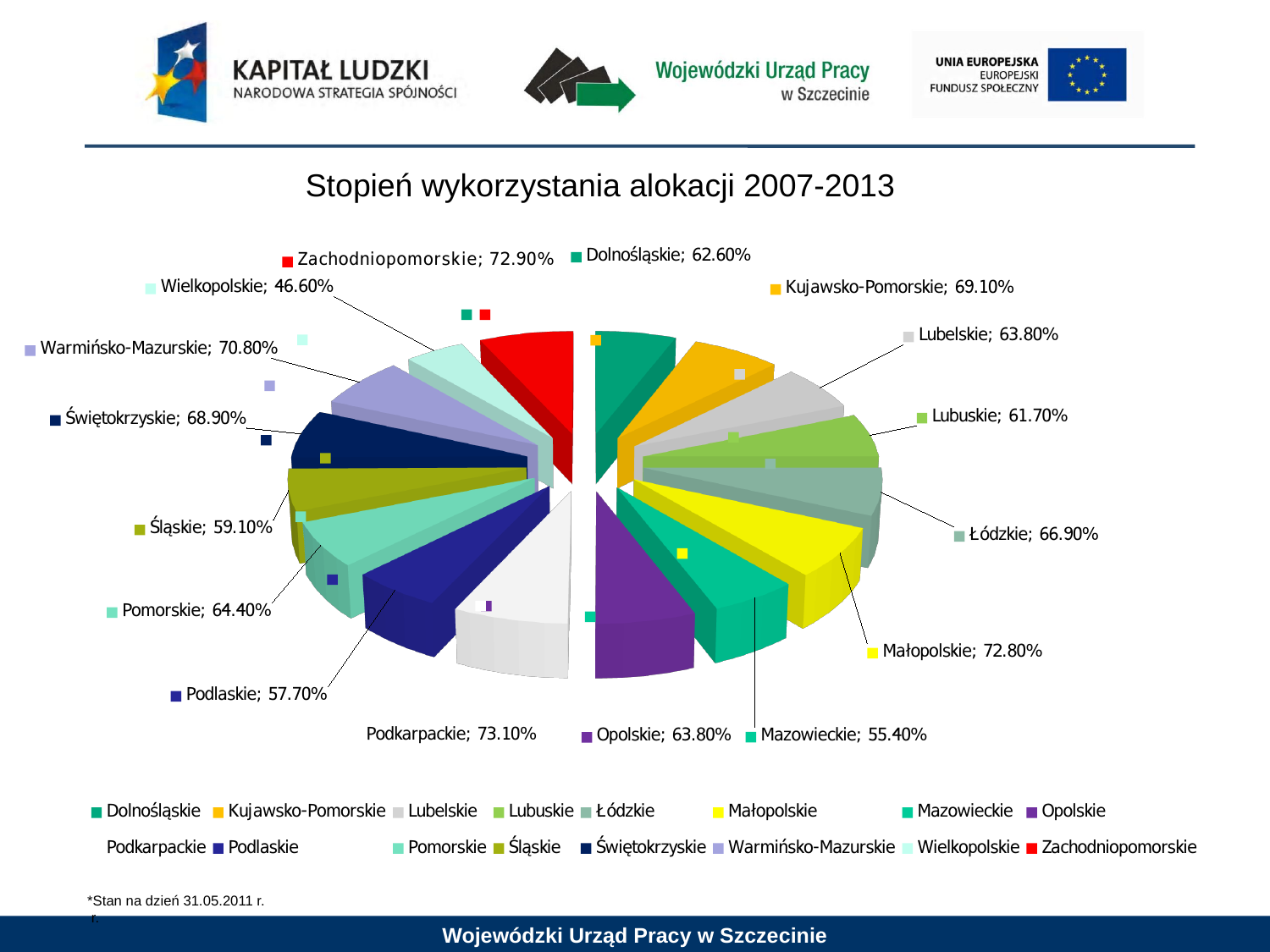

Stopień wykorzystania alokacji 2007-2013

[unsupported chart]

*Stan na dzień 31.05.2011 r.
 r.